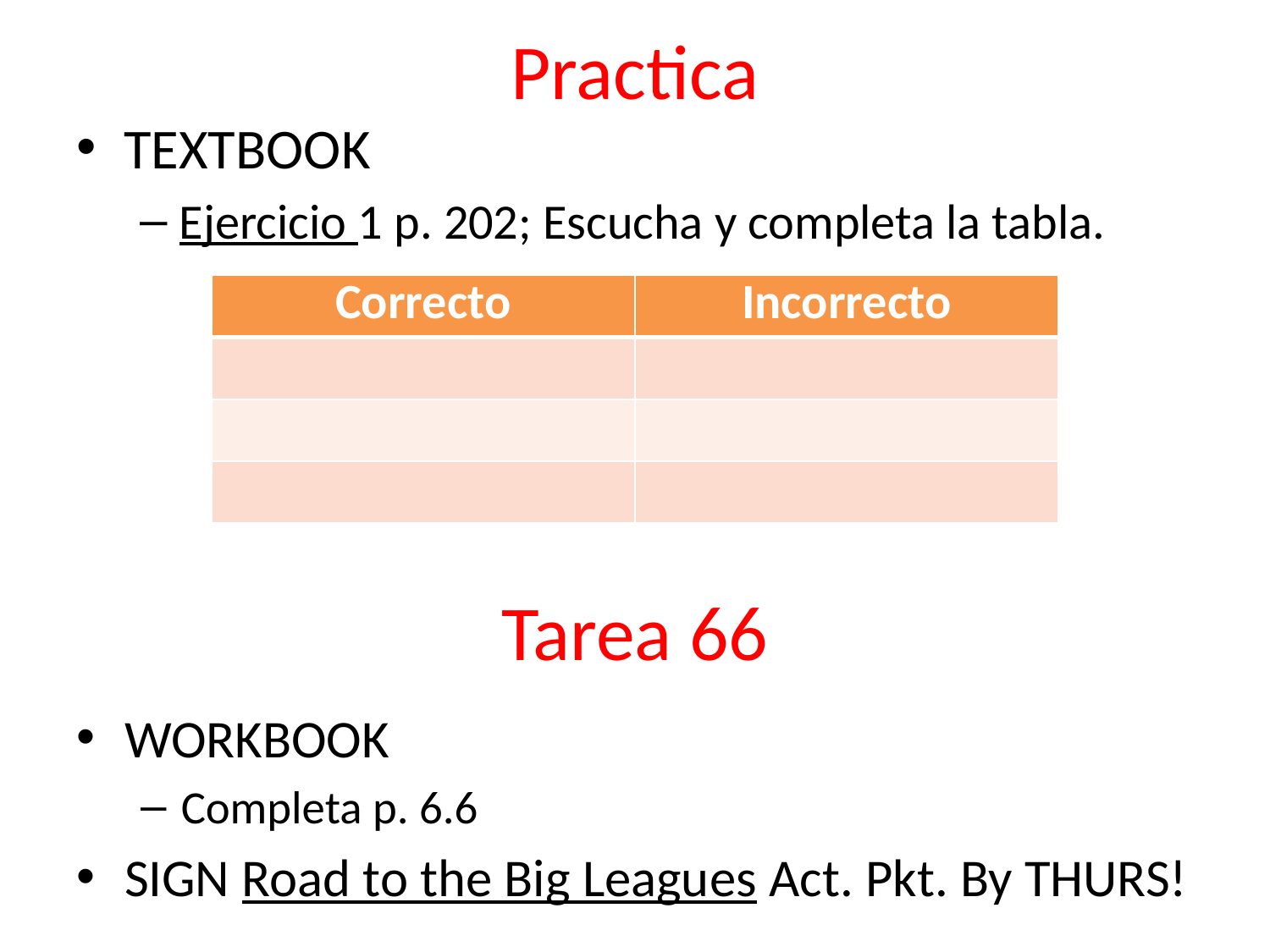

# Practica
TEXTBOOK
Ejercicio 1 p. 202; Escucha y completa la tabla.

| Correcto | Incorrecto |
| --- | --- |
|  |  |
|  |  |
|  |  |
Tarea 66
WORKBOOK
Completa p. 6.6
SIGN Road to the Big Leagues Act. Pkt. By THURS!